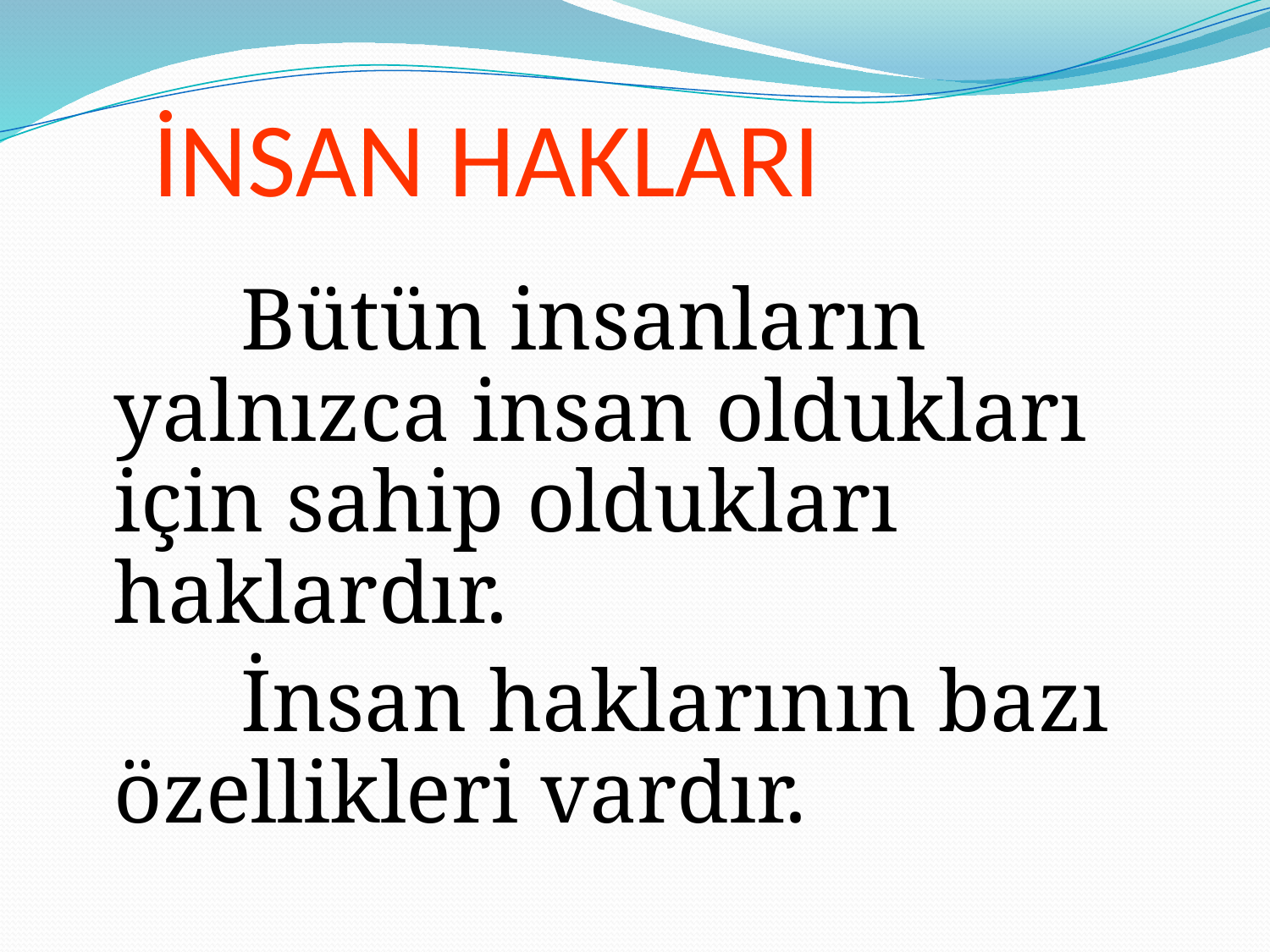

# İNSAN HAKLARI

		Bütün insanların yalnızca insan oldukları için sahip oldukları haklardır.
		İnsan haklarının bazı özellikleri vardır.